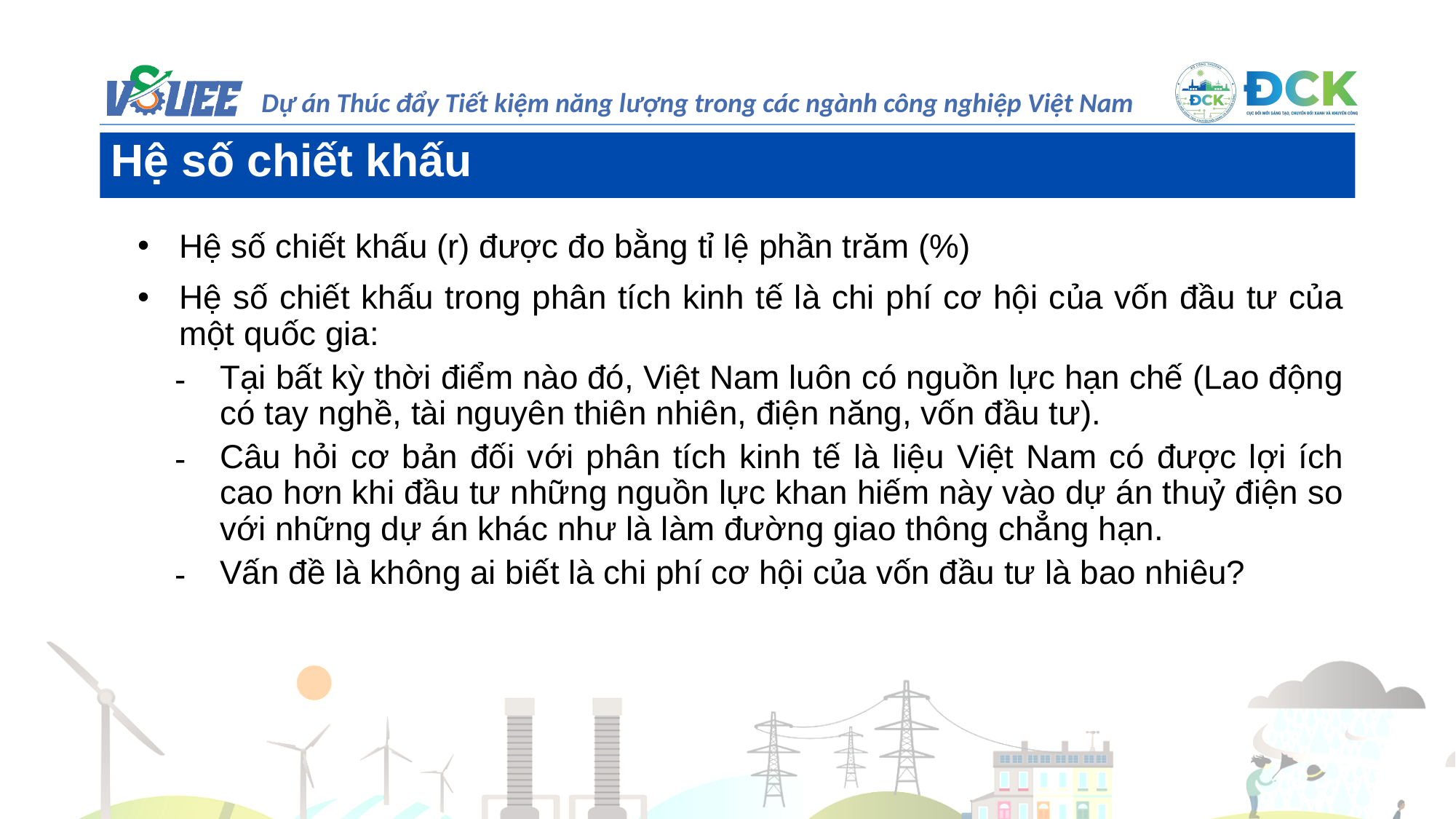

Hệ số chiết khấu
Hệ số chiết khấu (r) được đo bằng tỉ lệ phần trăm (%)
Hệ số chiết khấu trong phân tích kinh tế là chi phí cơ hội của vốn đầu tư của một quốc gia:
Tại bất kỳ thời điểm nào đó, Việt Nam luôn có nguồn lực hạn chế (Lao động có tay nghề, tài nguyên thiên nhiên, điện năng, vốn đầu tư).
Câu hỏi cơ bản đối với phân tích kinh tế là liệu Việt Nam có được lợi ích cao hơn khi đầu tư những nguồn lực khan hiếm này vào dự án thuỷ điện so với những dự án khác như là làm đường giao thông chẳng hạn.
Vấn đề là không ai biết là chi phí cơ hội của vốn đầu tư là bao nhiêu?